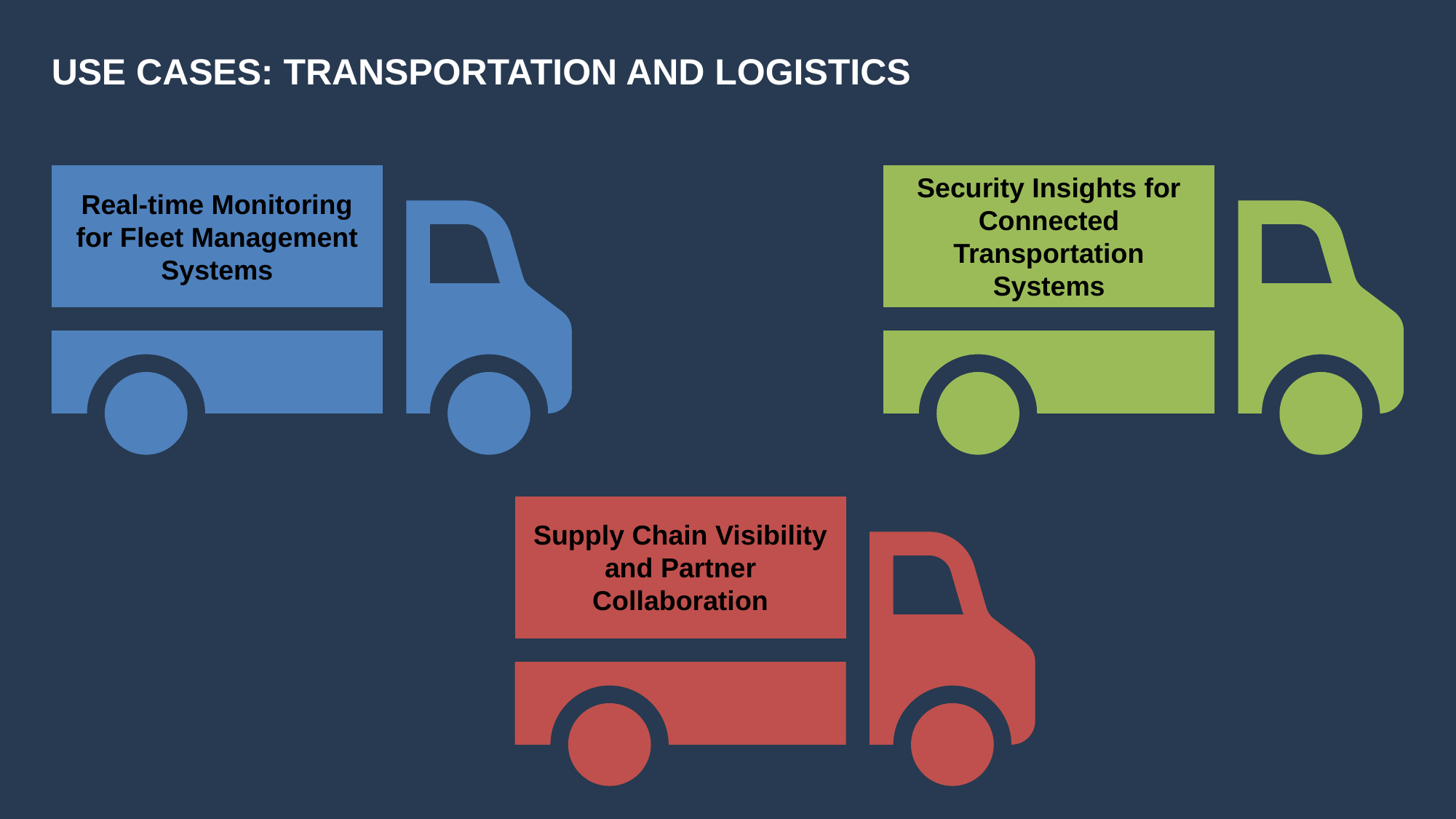

# Use Cases: Transportation and Logistics
Real-time Monitoring for Fleet Management Systems

Security Insights for Connected Transportation Systems

Supply Chain Visibility and Partner Collaboration